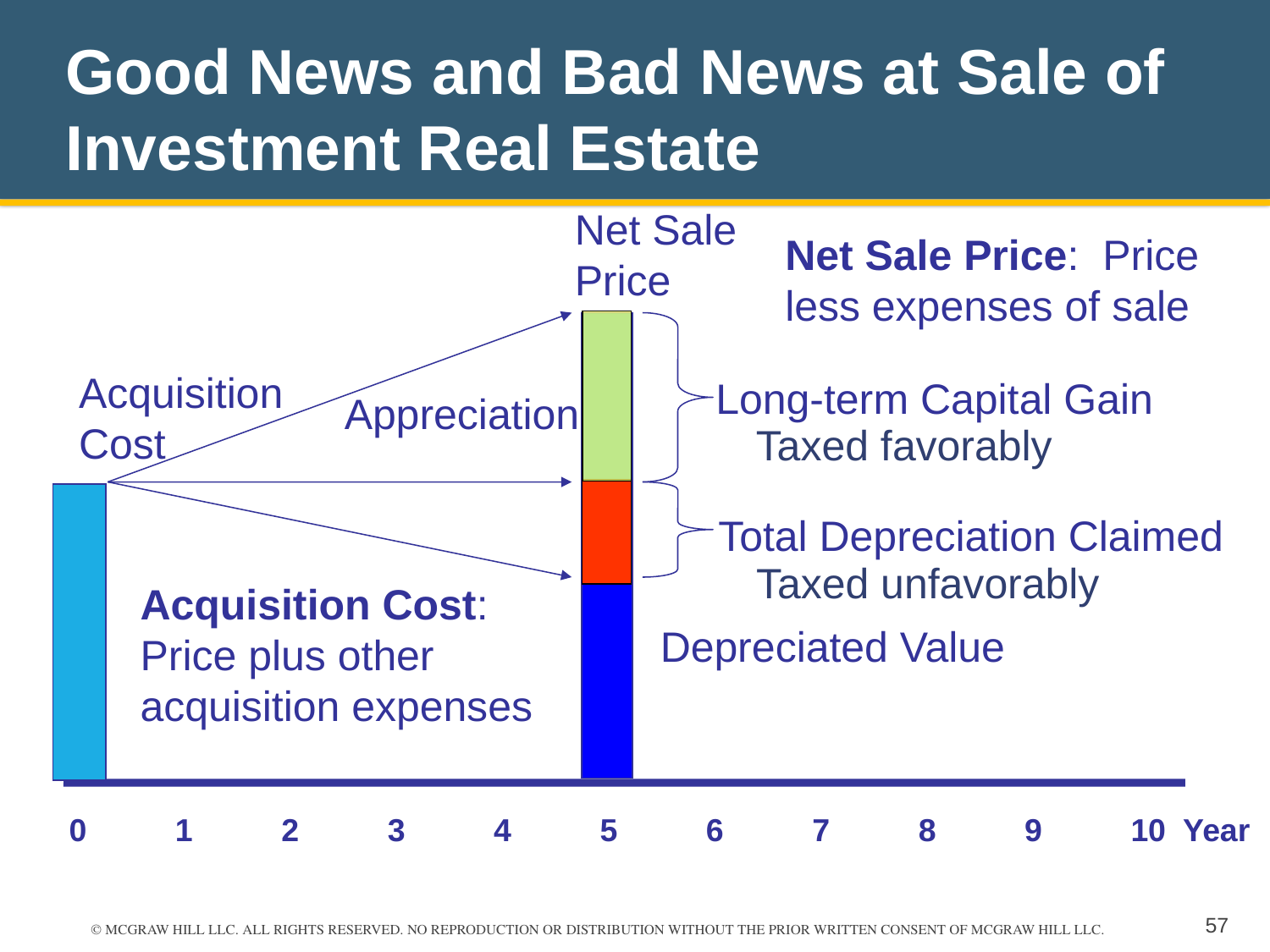

# Good News and Bad News at Sale of Investment Real Estate
Net Sale
Price

Net Sale Price:  Price
less expenses of sale

Long-term Capital Gain

Acquisition
Cost
Appreciation
Taxed favorably

Total Depreciation Claimed

Depreciated Value

Taxed unfavorably
Acquisition Cost:
Price plus other
acquisition expenses

   0          1          2          3          4          5          6          7          8          9          10  Year
© MCGRAW HILL LLC. ALL RIGHTS RESERVED. NO REPRODUCTION OR DISTRIBUTION WITHOUT THE PRIOR WRITTEN CONSENT OF MCGRAW HILL LLC.
57